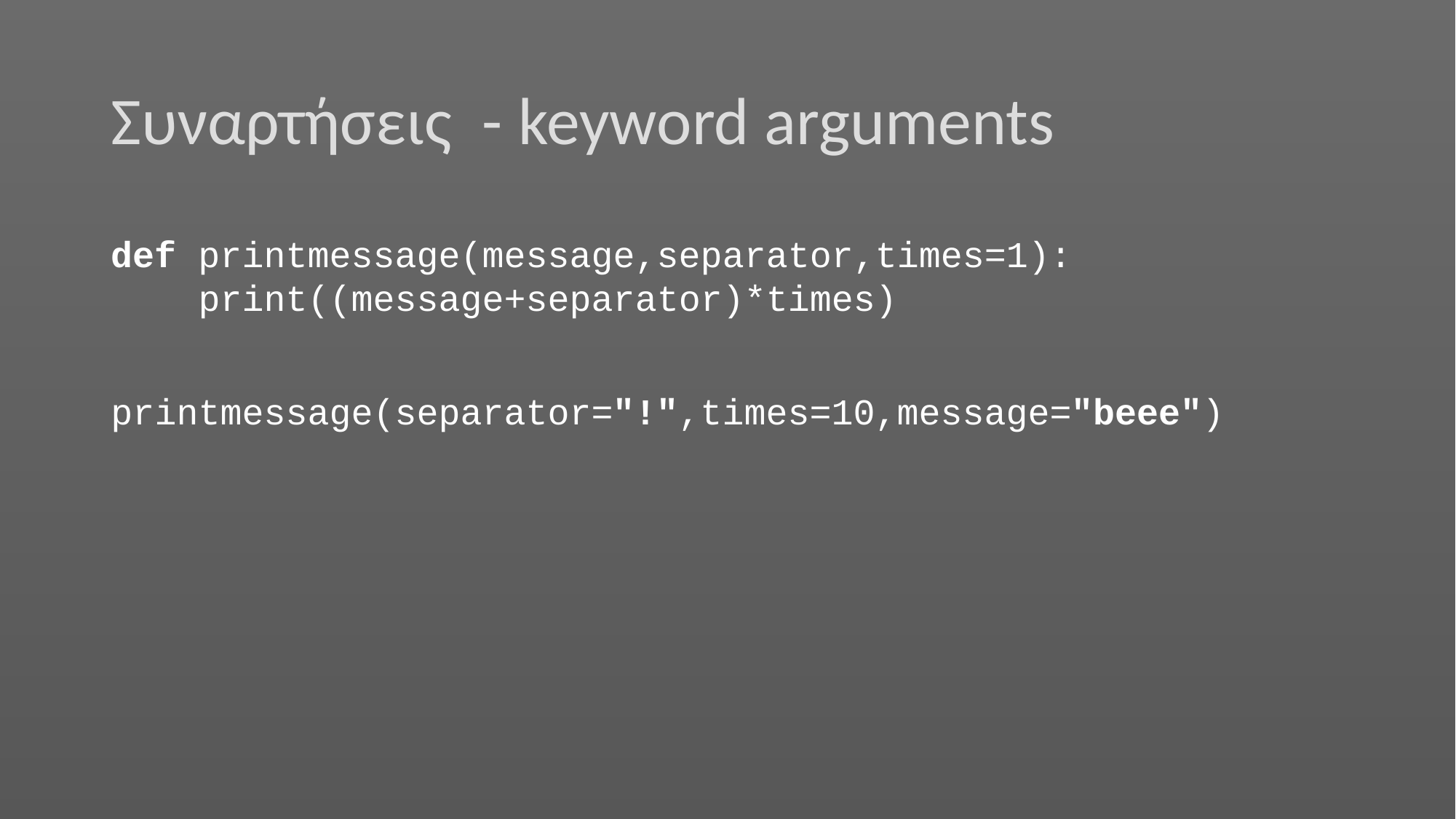

# Συναρτήσεις  - keyword arguments
def printmessage(message,separator,times=1):
    print((message+separator)*times)
printmessage(separator="!",times=10,message="beee")